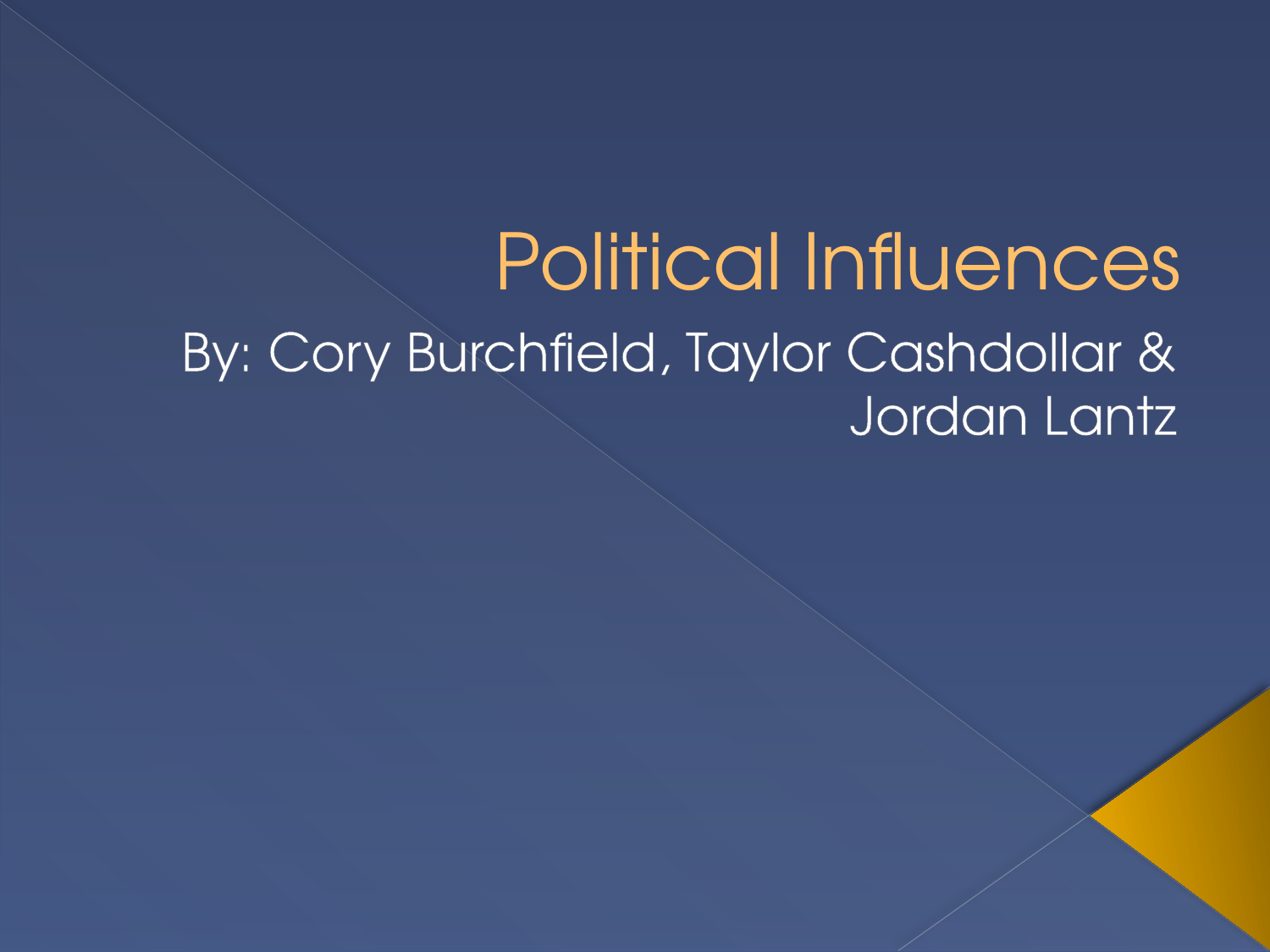

# Political Influences
By: Cory Burchfield, Taylor Cashdollar & Jordan Lantz